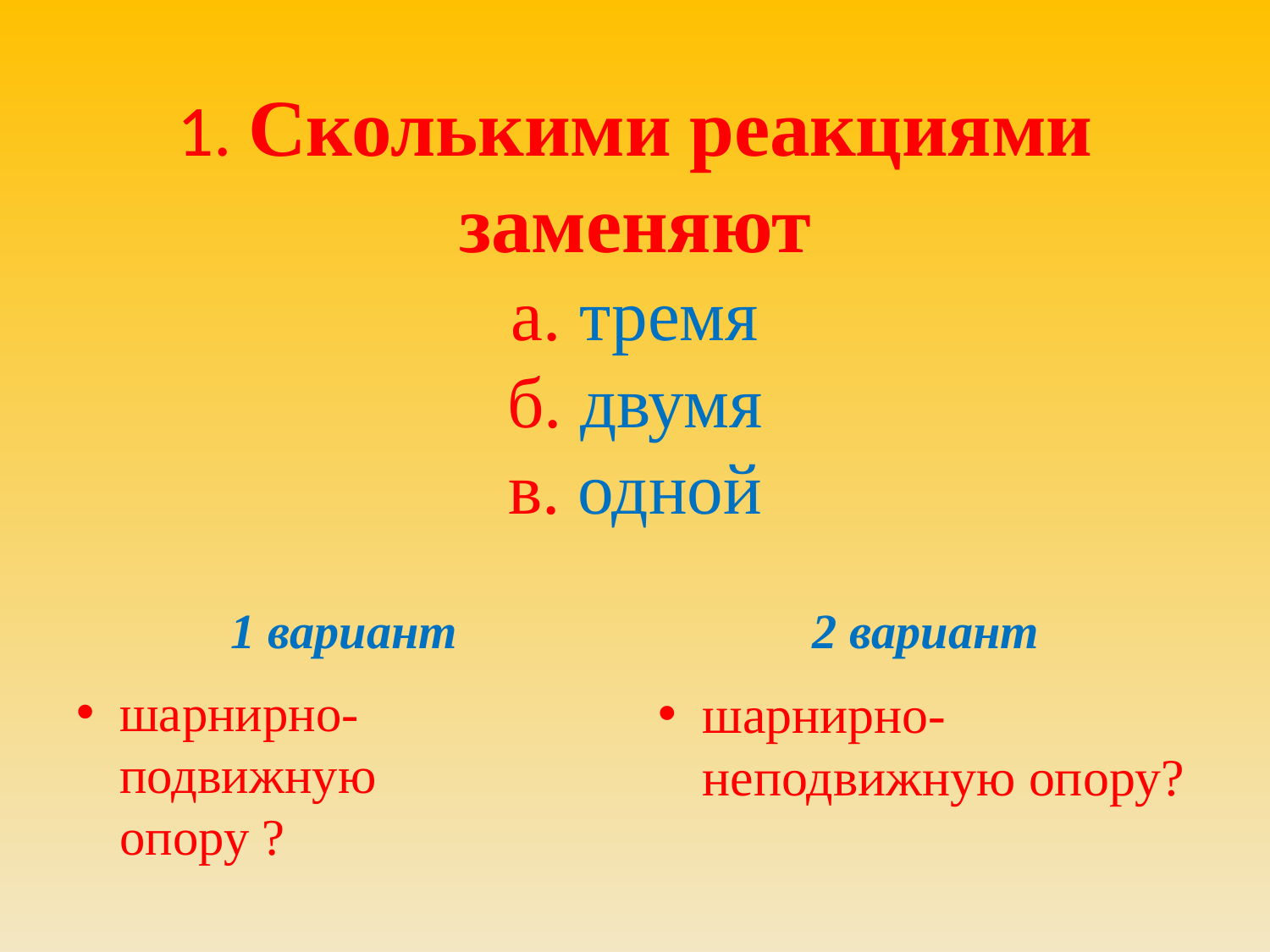

# 1. Сколькими реакциями заменяют а. тремя б. двумя в. одной
1 вариант
2 вариант
шарнирно-подвижную      опору ?
шарнирно-неподвижную опору?